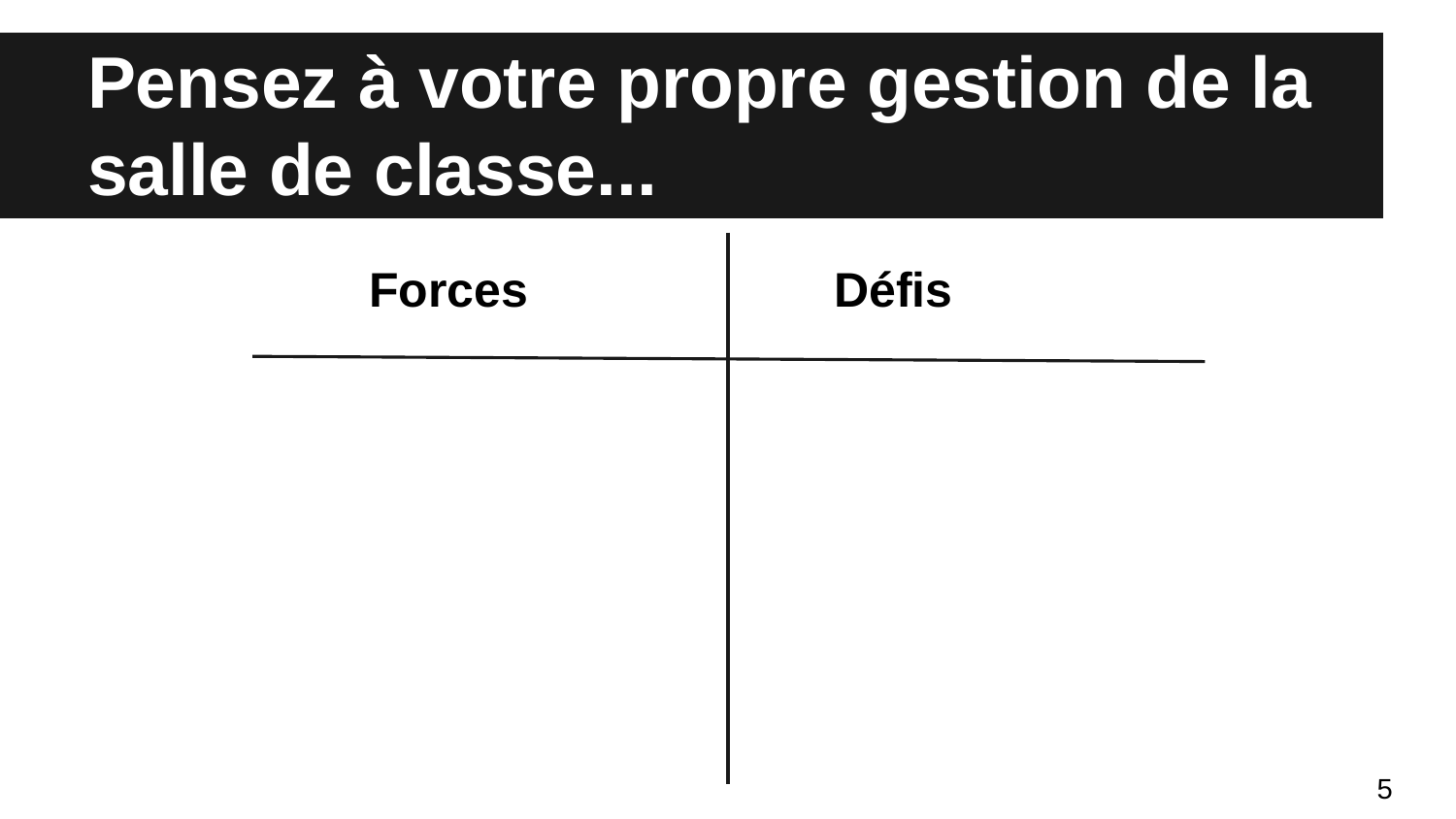

# Pensez à votre propre gestion de la salle de classe...
Forces
Défis
5